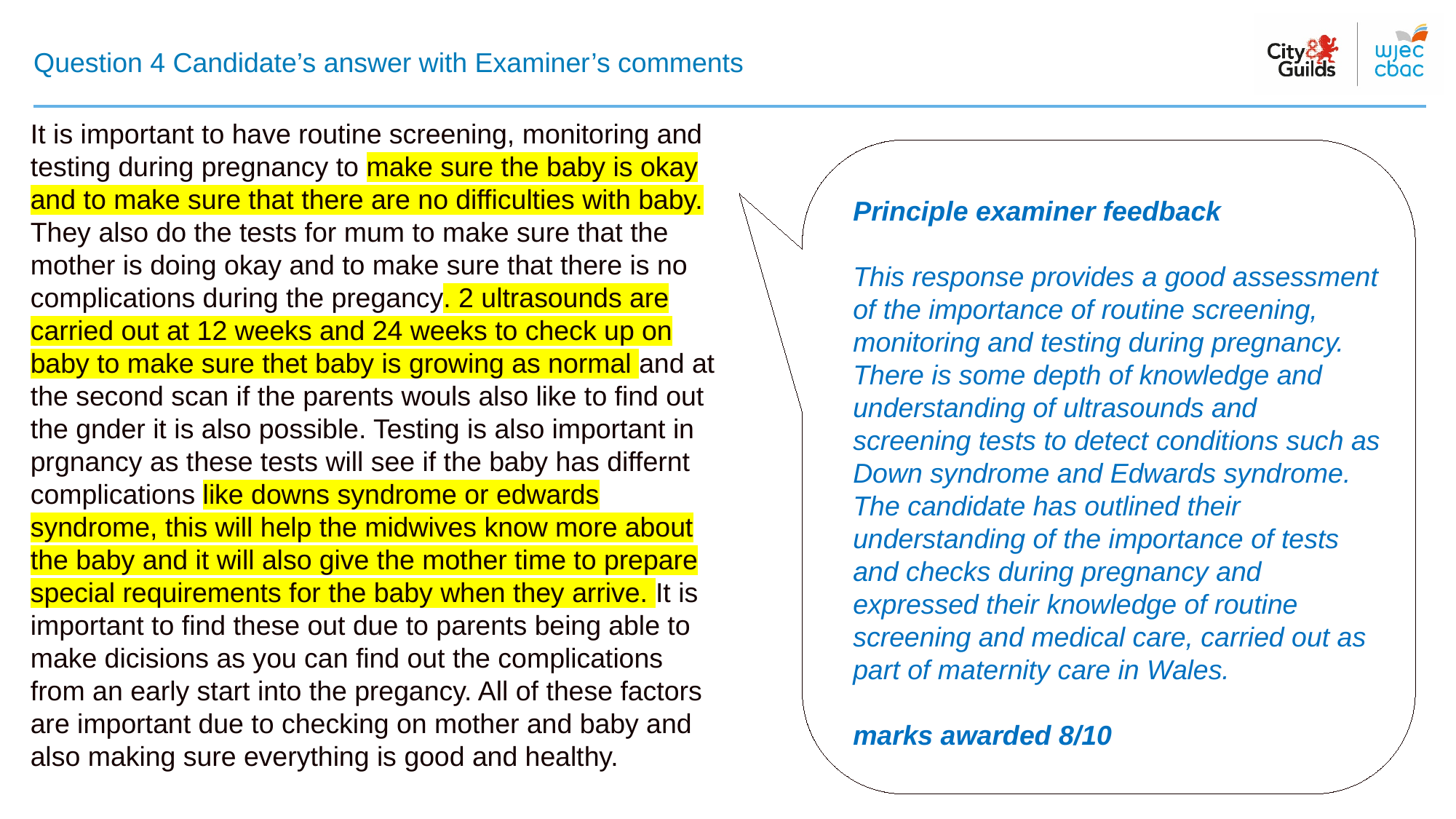

# Question 4 Candidate’s answer with Examiner’s comments
It is important to have routine screening, monitoring and testing during pregnancy to make sure the baby is okay and to make sure that there are no difficulties with baby. They also do the tests for mum to make sure that the mother is doing okay and to make sure that there is no complications during the pregancy. 2 ultrasounds are carried out at 12 weeks and 24 weeks to check up on baby to make sure thet baby is growing as normal and at the second scan if the parents wouls also like to find out the gnder it is also possible. Testing is also important in prgnancy as these tests will see if the baby has differnt complications like downs syndrome or edwards syndrome, this will help the midwives know more about the baby and it will also give the mother time to prepare special requirements for the baby when they arrive. It is important to find these out due to parents being able to make dicisions as you can find out the complications from an early start into the pregancy. All of these factors are important due to checking on mother and baby and also making sure everything is good and healthy.

Principle examiner feedback​
​
This response provides a good assessment of the importance of routine screening, monitoring and testing during pregnancy. There is some depth of knowledge and understanding of ultrasounds and  screening tests to detect conditions such as Down syndrome and Edwards syndrome. The candidate has outlined their understanding of the importance of tests and checks during pregnancy and expressed their knowledge of routine screening and medical care, carried out as part of maternity care in Wales.

marks awarded 8/10